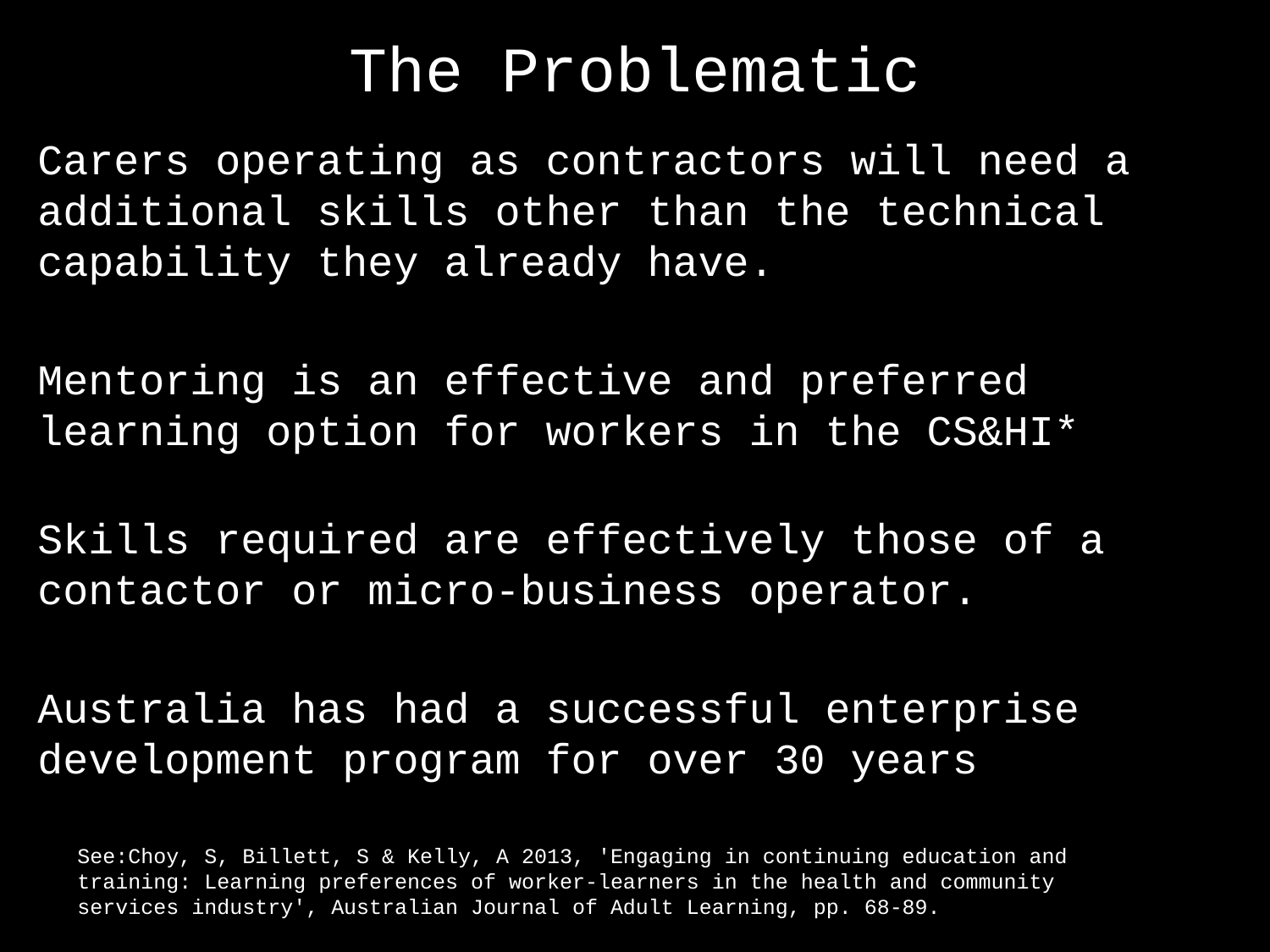

# The Problematic
Carers operating as contractors will need a additional skills other than the technical capability they already have.

Mentoring is an effective and preferred learning option for workers in the CS&HI*

Skills required are effectively those of a contactor or micro-business operator.

Australia has had a successful enterprise development program for over 30 years
See:Choy, S, Billett, S & Kelly, A 2013, 'Engaging in continuing education and training: Learning preferences of worker-learners in the health and community services industry', Australian Journal of Adult Learning, pp. 68-89.